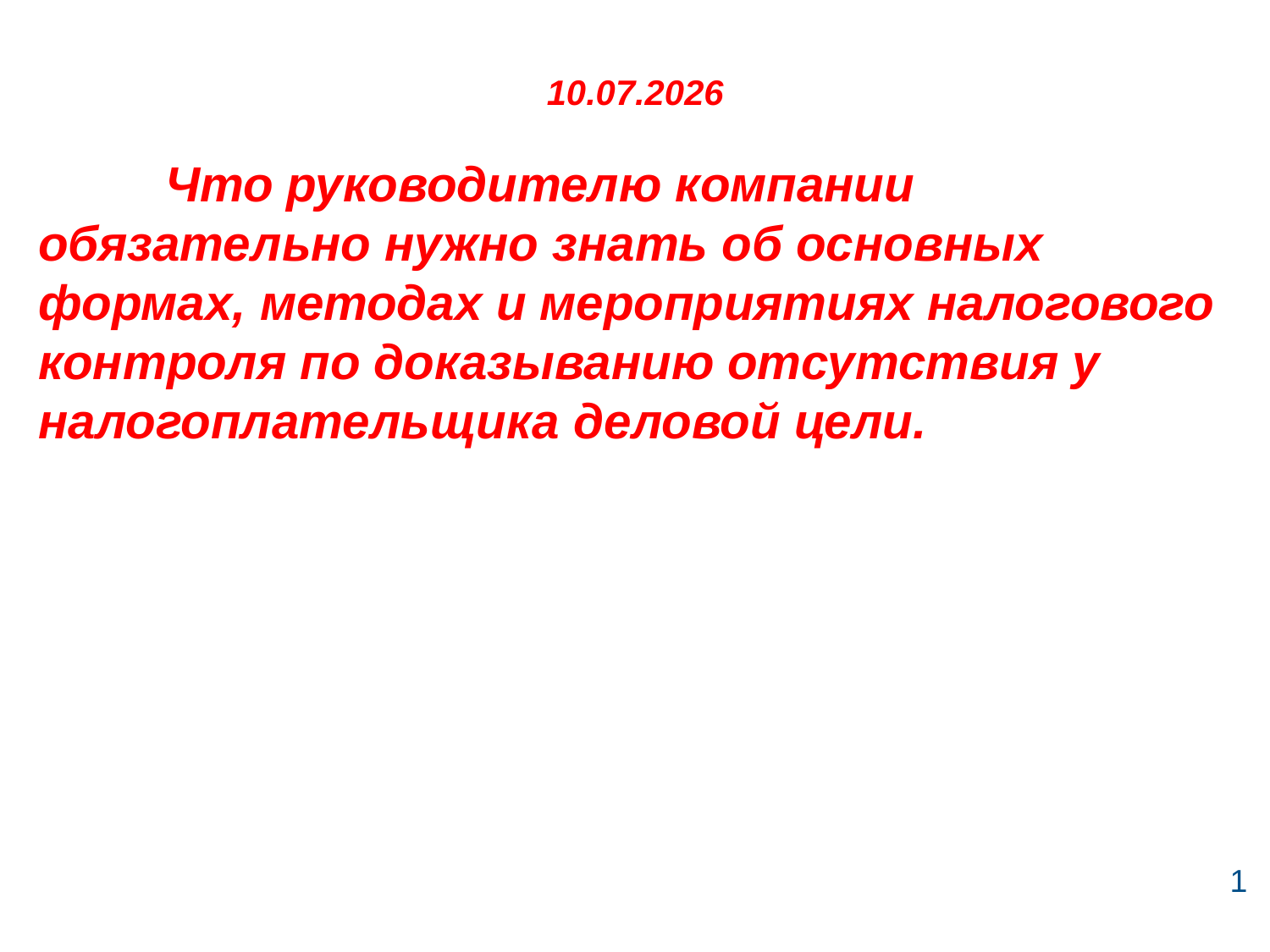

# 10.07.2026
	Что руководителю компании обязательно нужно знать об основных формах, методах и мероприятиях налогового контроля по доказыванию отсутствия у налогоплательщика деловой цели.